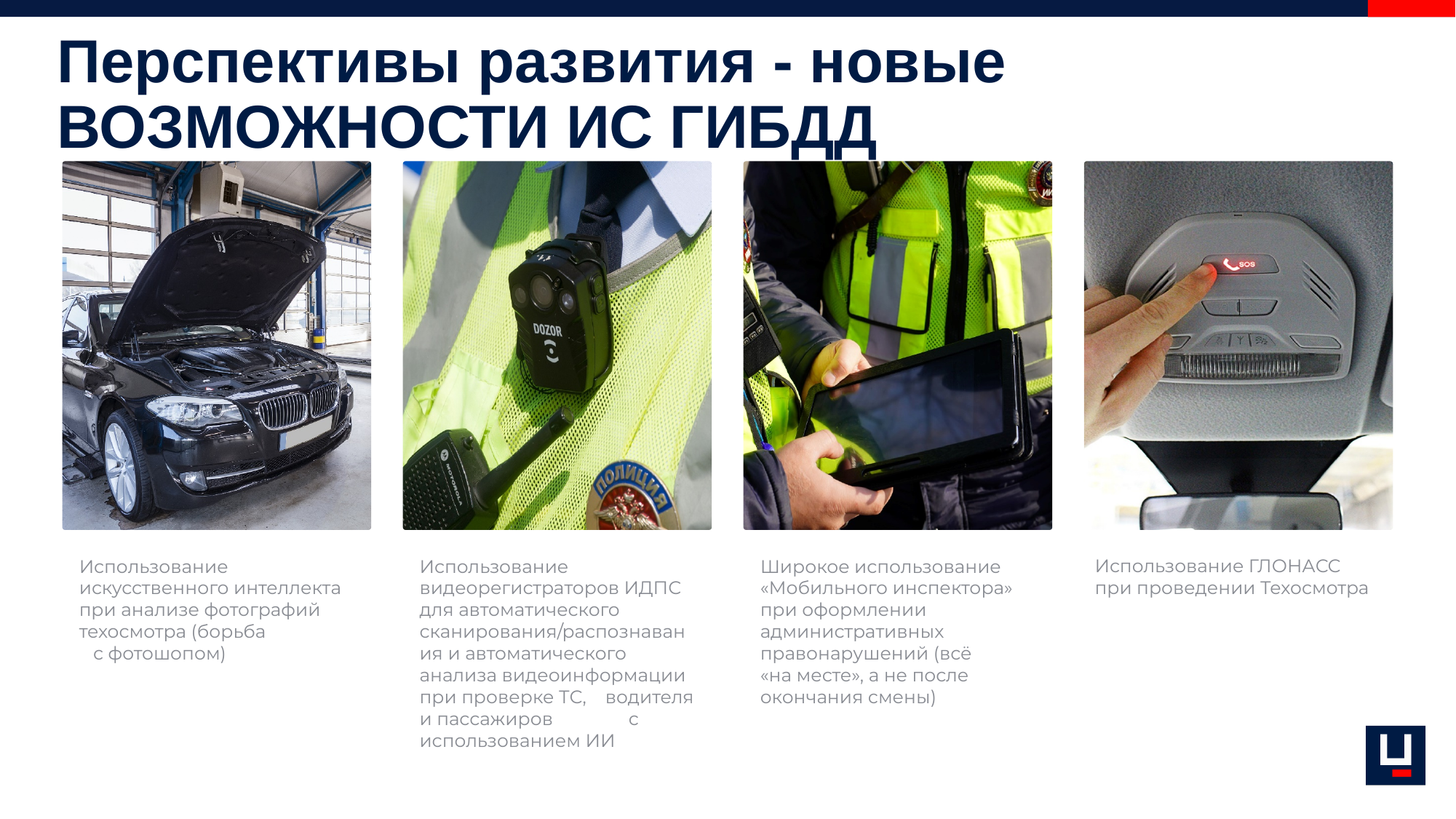

# Перспективы развития - новые ВОЗМОЖНОСТИ ИС ГИБДД

Использование искусственного интеллекта при анализе фотографий техосмотра (борьба                      с фотошопом)
Использование видеорегистраторов ИДПС для автоматического сканирования/распознавания и автоматического анализа видеоинформации при проверке ТС,    водителя и пассажиров                с использованием ИИ
Широкое использование «Мобильного инспектора» при оформлении административных правонарушений (всё             «на месте», а не после окончания смены)
Использование ГЛОНАСС при проведении Техосмотра
35

/ 32